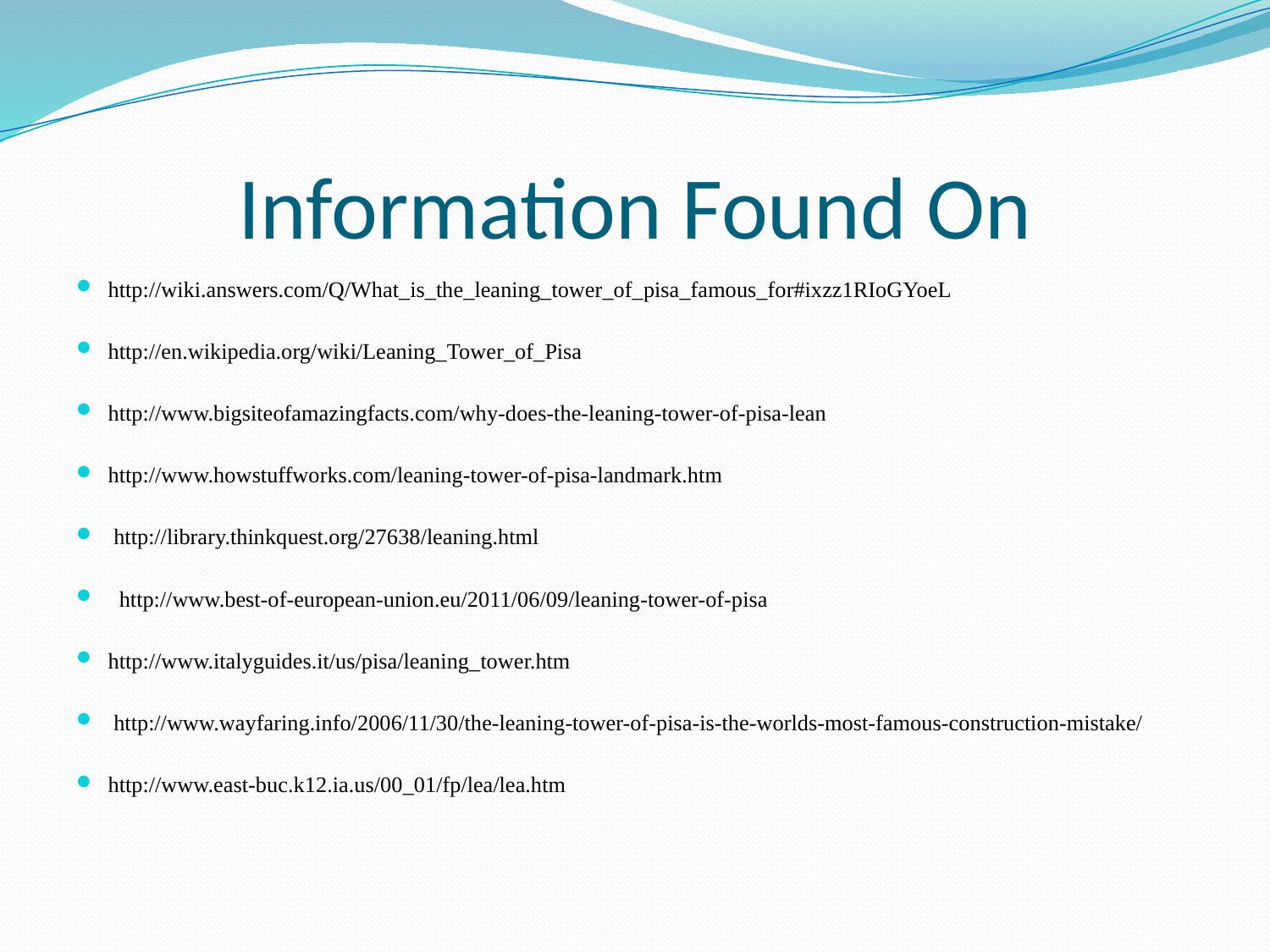

# Information Found On
http://wiki.answers.com/Q/What_is_the_leaning_tower_of_pisa_famous_for#ixzz1RIoGYoeL

http://en.wikipedia.org/wiki/Leaning_Tower_of_Pisa

http://www.bigsiteofamazingfacts.com/why-does-the-leaning-tower-of-pisa-lean

http://www.howstuffworks.com/leaning-tower-of-pisa-landmark.htm

 http://library.thinkquest.org/27638/leaning.html

  http://www.best-of-european-union.eu/2011/06/09/leaning-tower-of-pisa

http://www.italyguides.it/us/pisa/leaning_tower.htm

 http://www.wayfaring.info/2006/11/30/the-leaning-tower-of-pisa-is-the-worlds-most-famous-construction-mistake/

http://www.east-buc.k12.ia.us/00_01/fp/lea/lea.htm